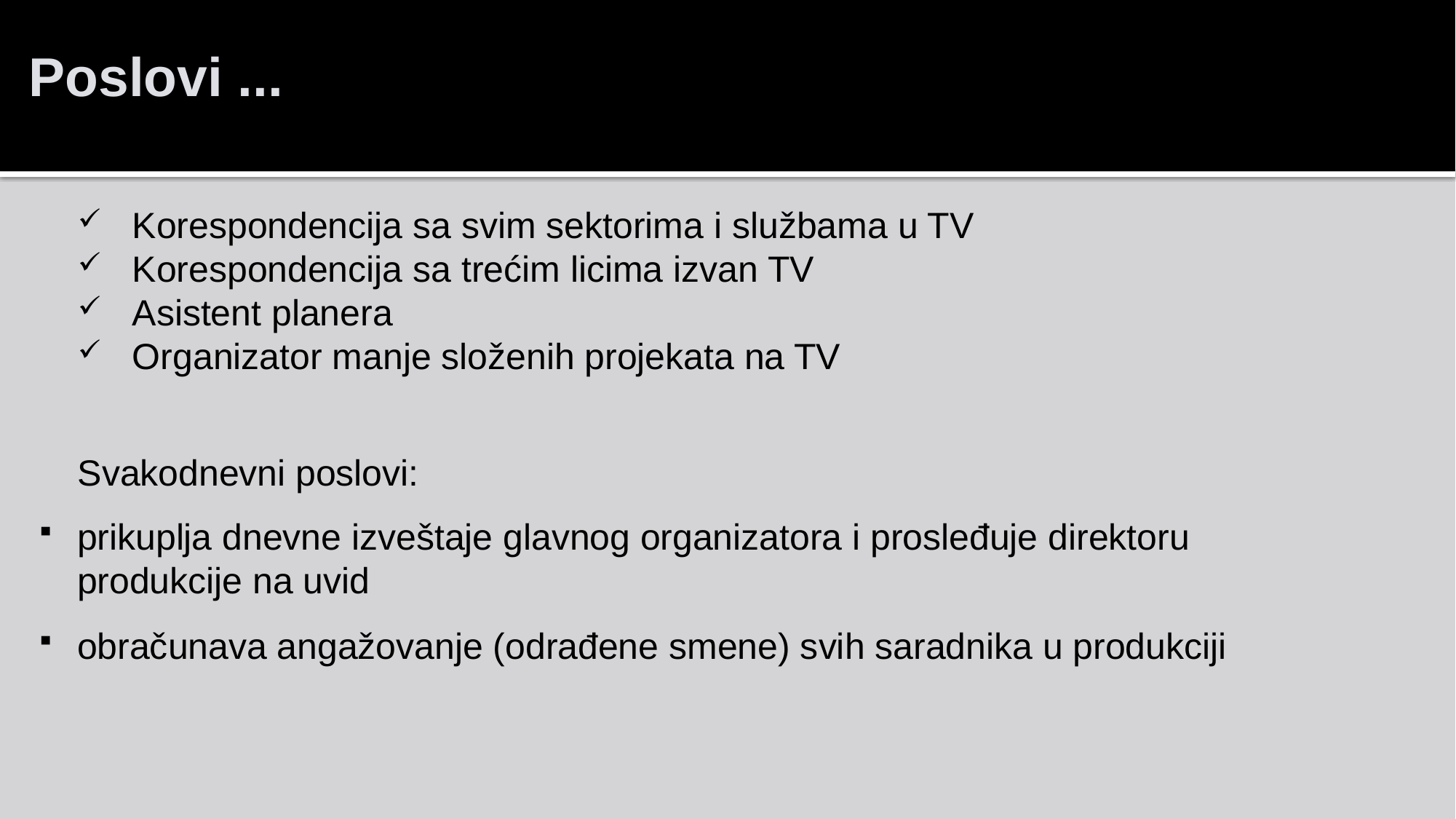

Poslovi ...
Korespondencija sa svim sektorima i službama u TV
Korespondencija sa trećim licima izvan TV
Asistent planera
Organizator manje složenih projekata na TV

Svakodnevni poslovi:

prikuplja dnevne izveštaje glavnog organizatora i prosleđuje direktoru produkcije na uvid

obračunava angažovanje (odrađene smene) svih saradnika u produkciji